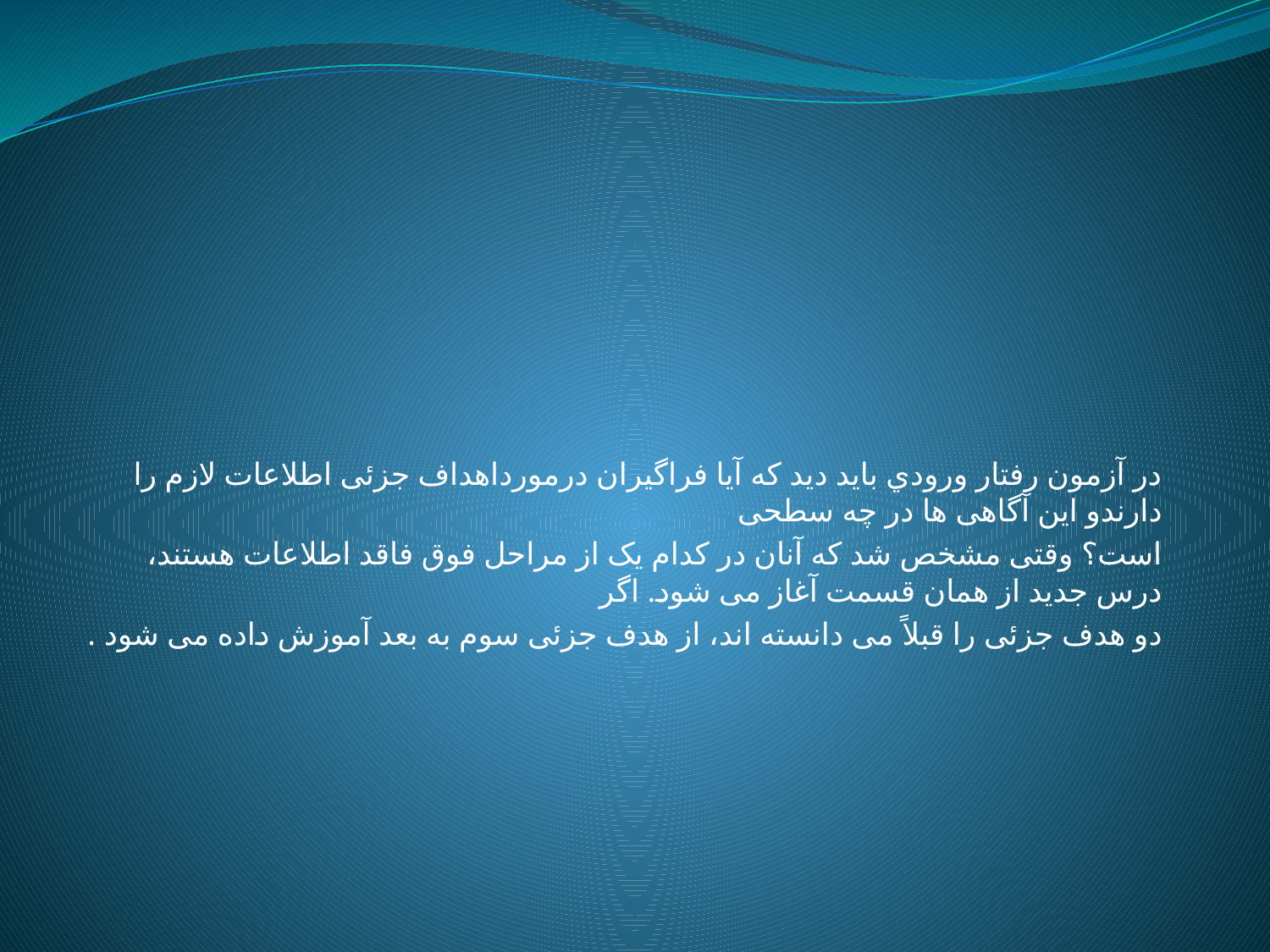

#
در آزمون رفتار ورودي باید دید که آیا فراگیران درمورداهداف جزئی اطلاعات لازم را دارندو این آگاهی ها در چه سطحی
است؟ وقتی مشخص شد که آنان در کدام یک از مراحل فوق فاقد اطلاعات هستند، درس جدید از همان قسمت آغاز می شود. اگر
دو هدف جزئی را قبلاً می دانسته اند، از هدف جزئی سوم به بعد آموزش داده می شود .